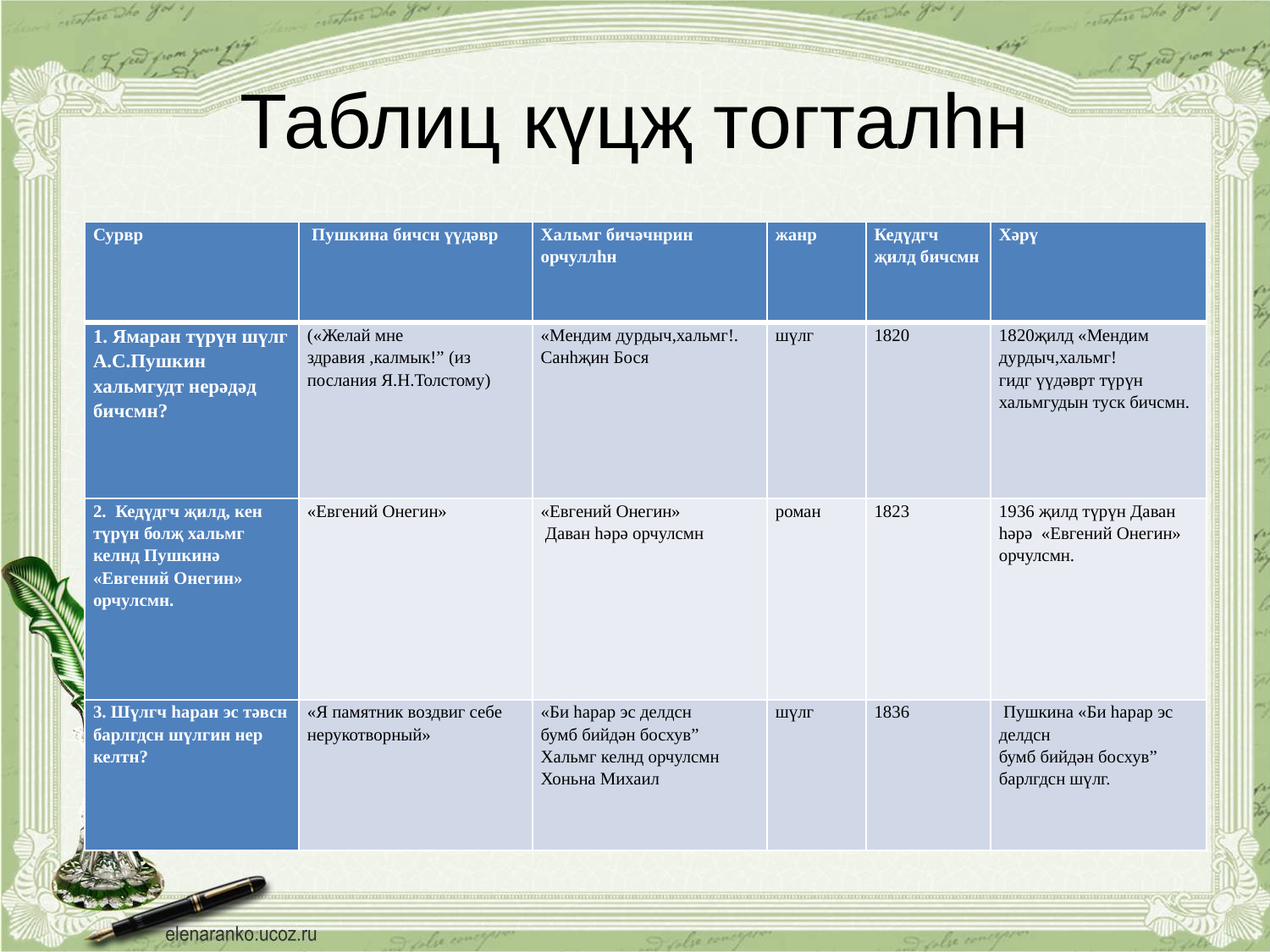

# Таблиц күцҗ тогталһн
| Сурвр | Пушкина бичсн үүдəвр | Хальмг бичəчнрин орчуллһн | жанр | Кедүдгч җилд бичсмн | Хəрү |
| --- | --- | --- | --- | --- | --- |
| 1. Ямаран түрүн шүлг А.С.Пушкин хальмгудт нерəдəд бичсмн? | («Желай мне здравия ,калмык!” (из послания Я.Н.Толстому) | «Мендим дурдыч,хальмг!. Санһҗин Бося | шүлг | 1820 | 1820җилд «Мендим дурдыч,хальмг! гидг үүдəврт түрүн хальмгудын туск бичсмн. |
| 2. Кедүдгч җилд, кен түрүн болҗ хальмг келнд Пушкинə «Евгений Онегин» орчулсмн. | «Евгений Онегин» | «Евгений Онегин» Даван һəрə орчулсмн | роман | 1823 | 1936 җилд түрүн Даван һəрə «Евгений Онегин» орчулсмн. |
| 3. Шүлгч һаран эс тəвсн барлгдсн шүлгин нер келтн? | «Я памятник воздвиг себе нерукотворный» | «Би һарар эс делдсн бумб бийдән босхув” Хальмг келнд орчулсмн Хоньна Михаил | шүлг | 1836 | Пушкина «Би һарар эс делдсн бумб бийдән босхув” барлгдсн шүлг. |